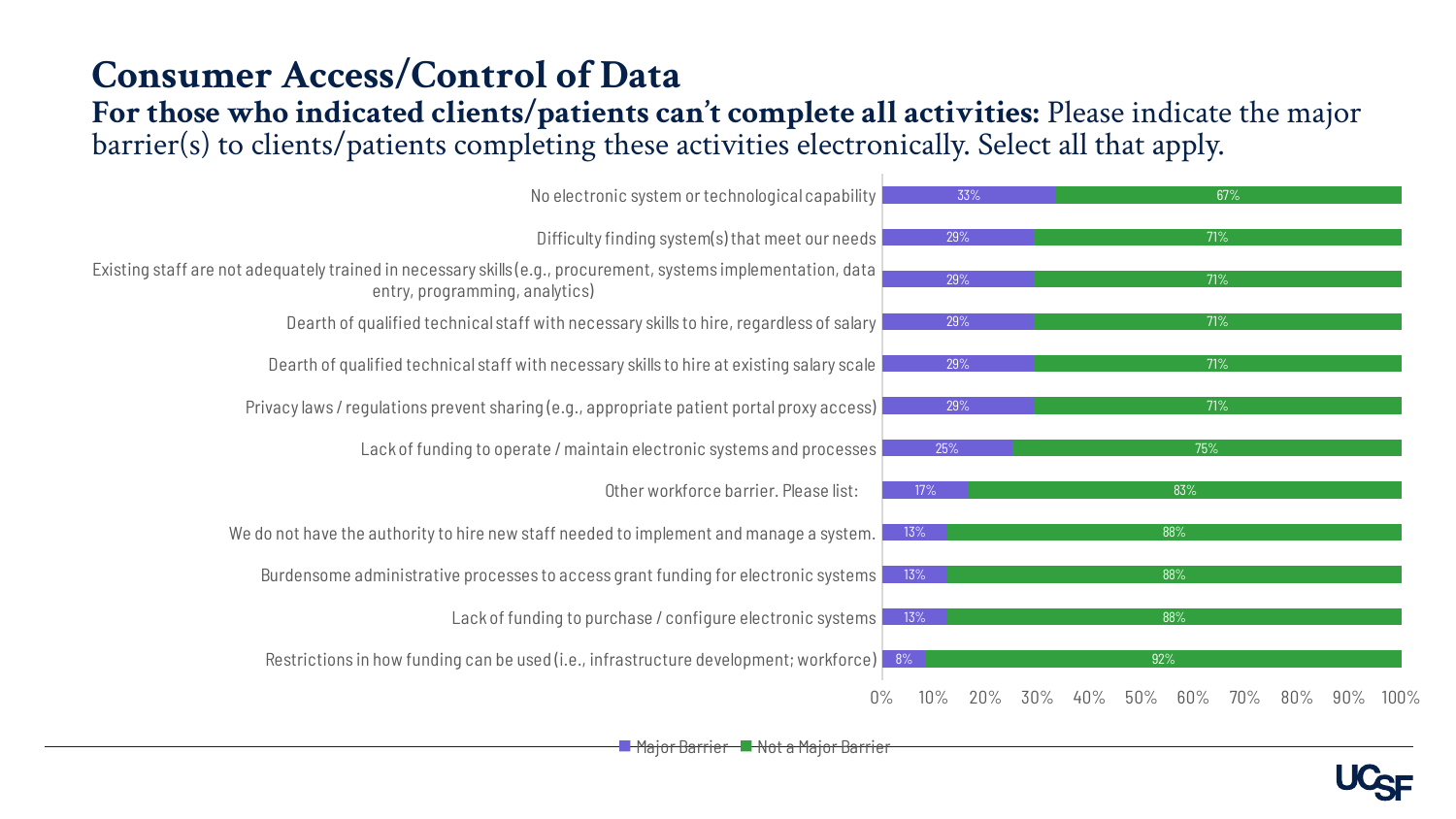

# Consumer Access/Control of Data For those who indicated clients/patients can’t complete all activities: Please indicate the major barrier(s) to clients/patients completing these activities electronically. Select all that apply.

### Chart

| Category | Major Barrier | Not a Major Barrier |
|---|---|---|
|  Restrictions in how funding can be used (i.e., infrastructure development; workforce) | 0.0833333333333333 | 0.9166666666666667 |
|  Lack of funding to purchase / configure electronic systems | 0.125 | 0.875 |
|  Burdensome administrative processes to access grant funding for electronic systems | 0.125 | 0.875 |
|  We do not have the authority to hire new staff needed to implement and manage a system. | 0.125 | 0.875 |
|  Other workforce barrier. Please list:       | 0.166666666666667 | 0.833333333333333 |
|  Lack of funding to operate / maintain electronic systems and processes | 0.25 | 0.75 |
|  Privacy laws / regulations prevent sharing (e.g., appropriate patient portal proxy access) | 0.291666666666667 | 0.708333333333333 |
|  Dearth of qualified technical staff with necessary skills to hire at existing salary scale | 0.291666666666667 | 0.708333333333333 |
|  Dearth of qualified technical staff with necessary skills to hire, regardless of salary | 0.291666666666667 | 0.708333333333333 |
|  Existing staff are not adequately trained in necessary skills (e.g., procurement, systems implementation, data entry, programming, analytics) | 0.291666666666667 | 0.708333333333333 |
|  Difficulty finding system(s) that meet our needs | 0.291666666666667 | 0.708333333333333 |
|  No electronic system or technological capability | 0.333333333333333 | 0.666666666666667 |